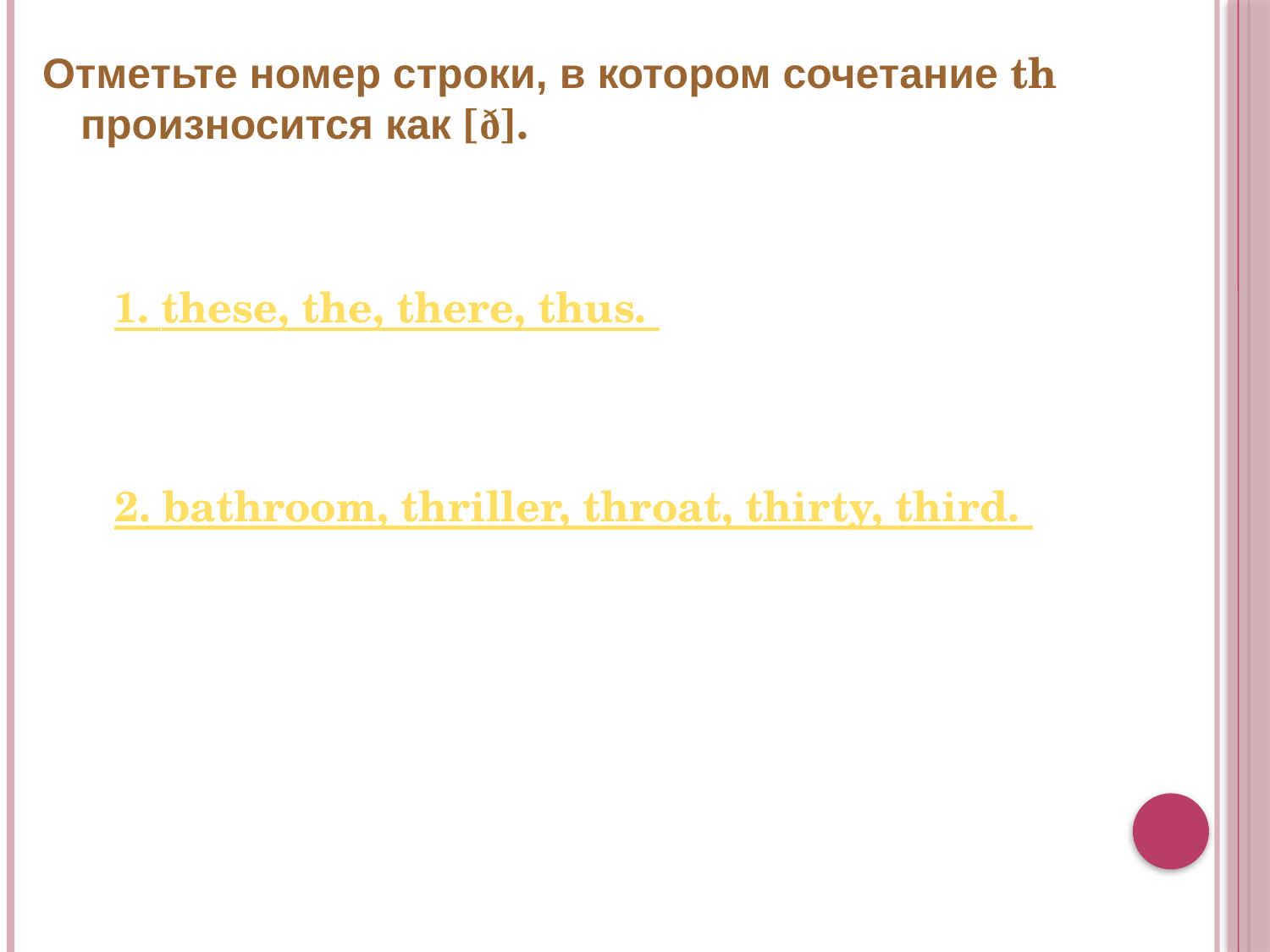

Отметьте номер строки, в котором сочетание th произносится как [ð].

      1. these, the, there, thus.

      2. bathroom, thriller, throat, thirty, third.